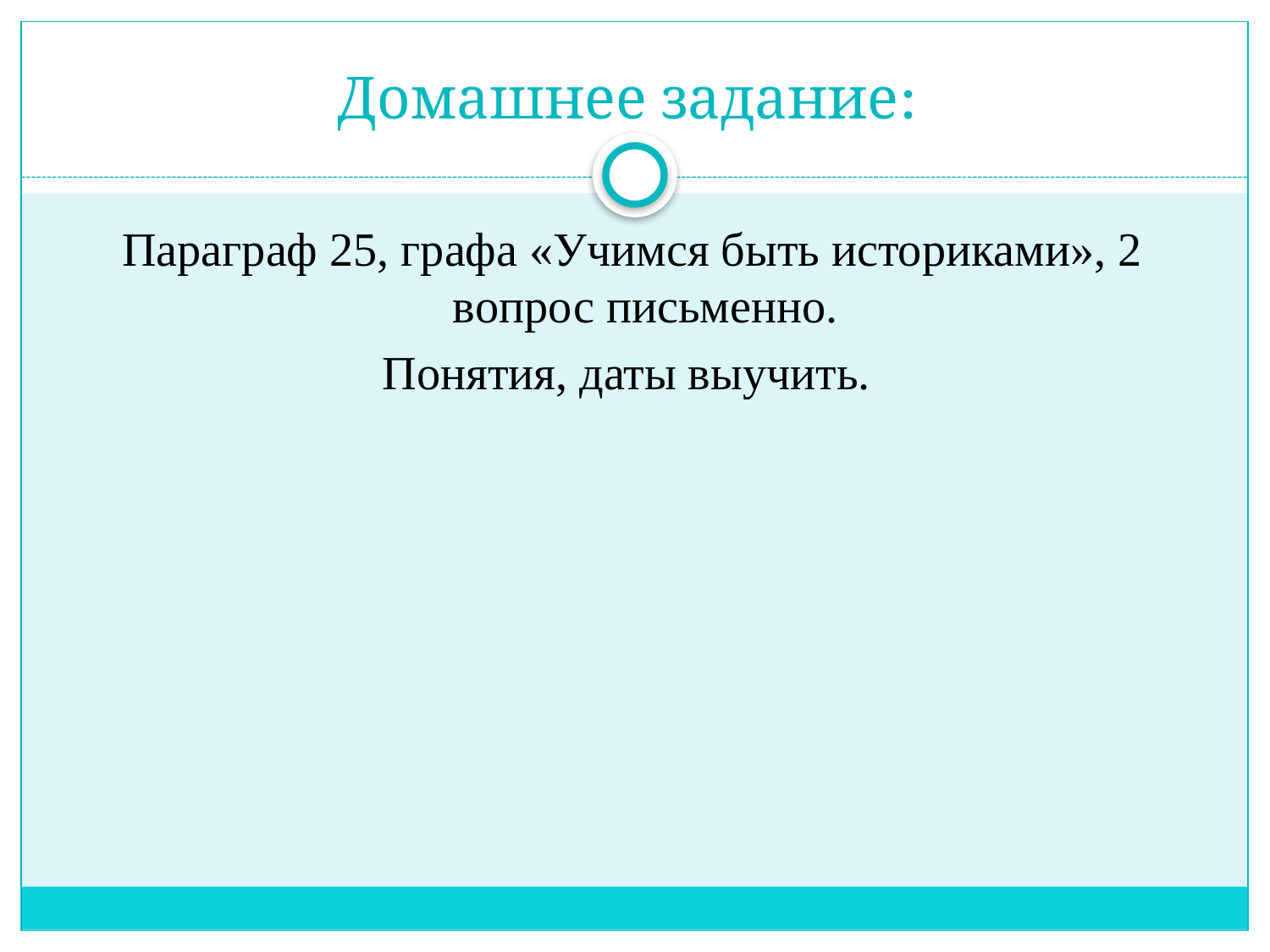

# Домашнее задание:
Параграф 25, графа «Учимся быть историками», 2 вопрос письменно.
Понятия, даты выучить.